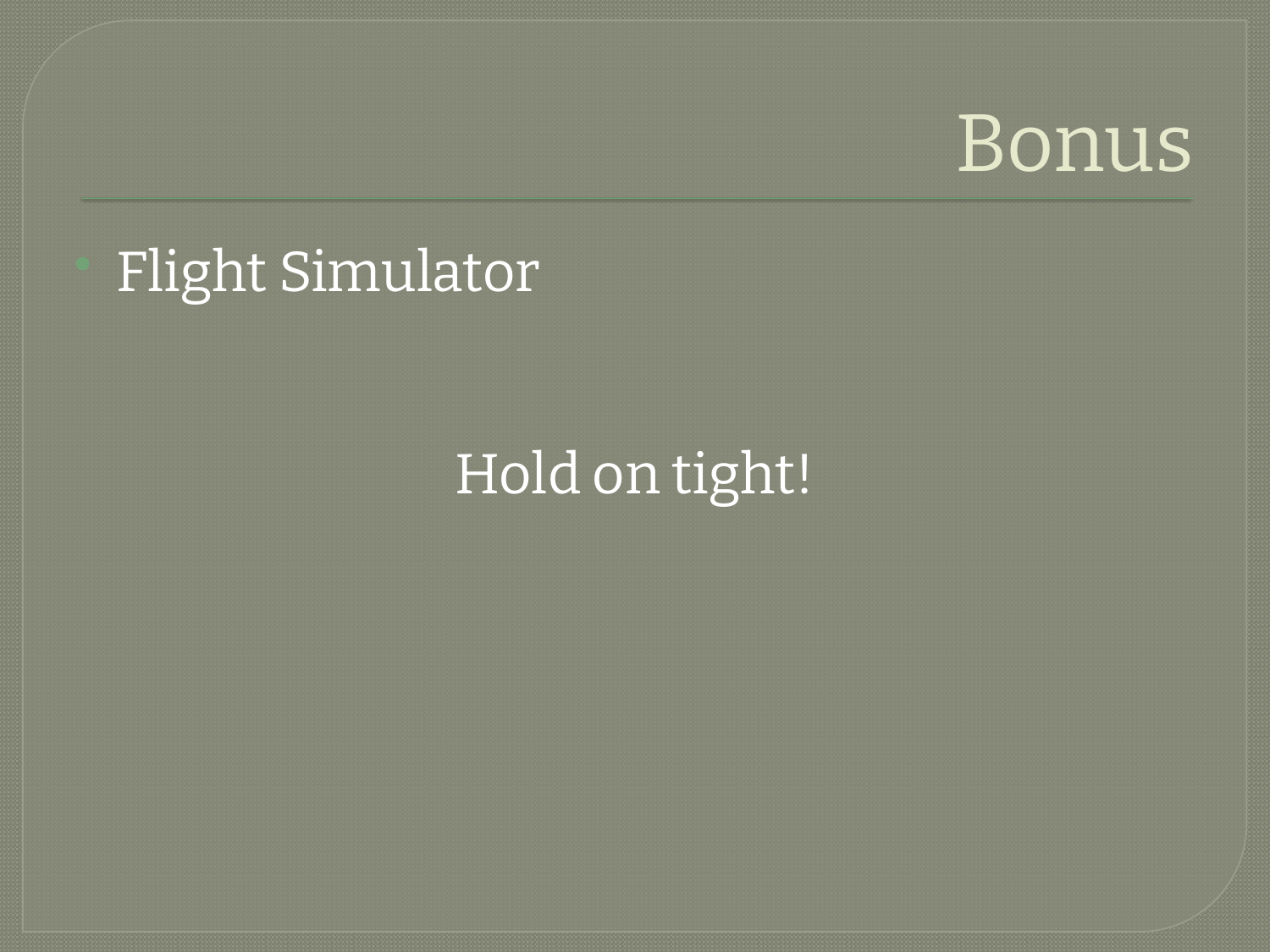

# Bonus
Flight Simulator

Hold on tight!